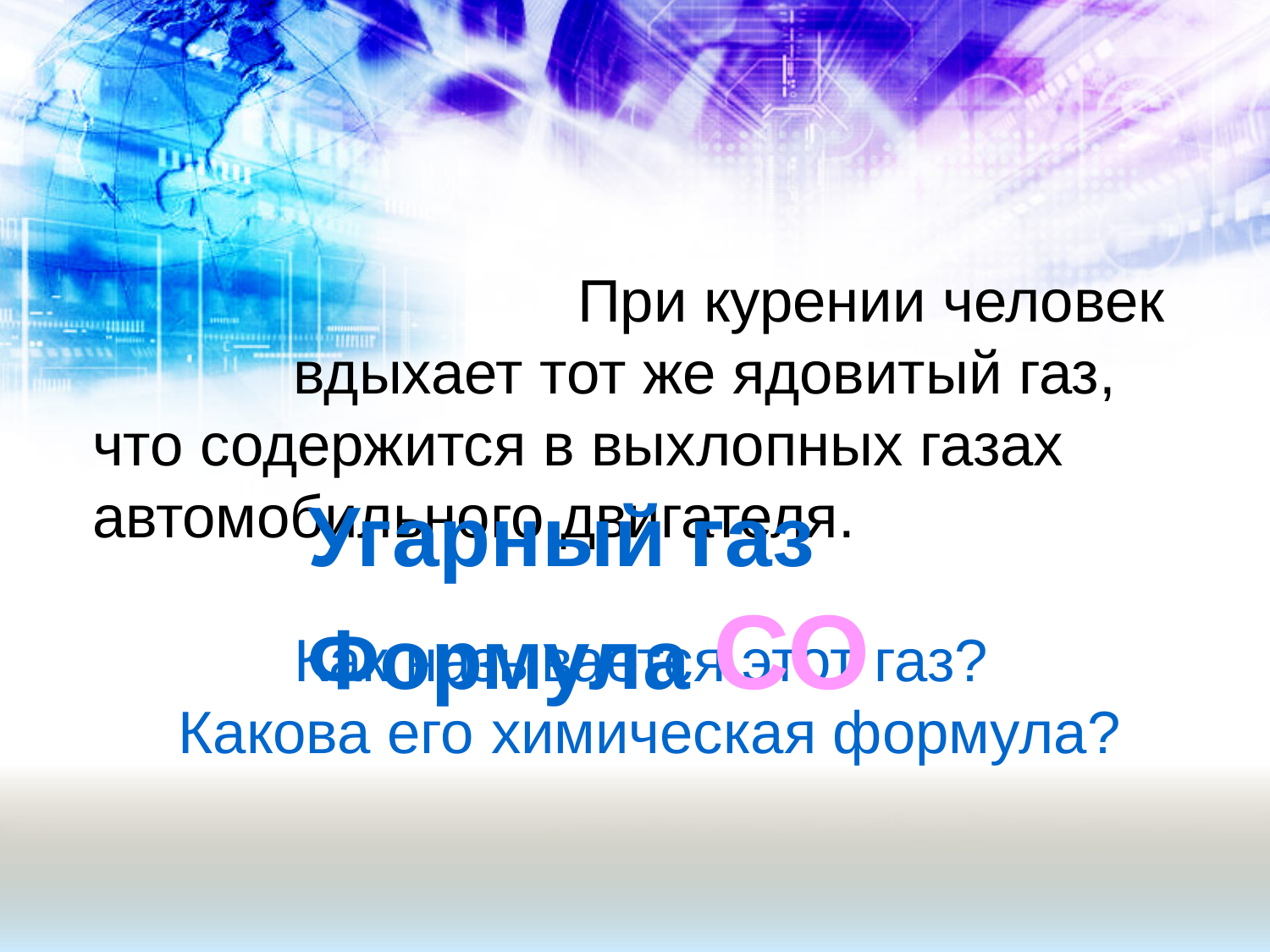

При курении человек
               вдыхает тот же ядовитый газ,
   что содержится в выхлопных газах
   автомобильного двигателя.

Как называется этот газ?
Какова его химическая формула?
Угарный газ
Формула СО